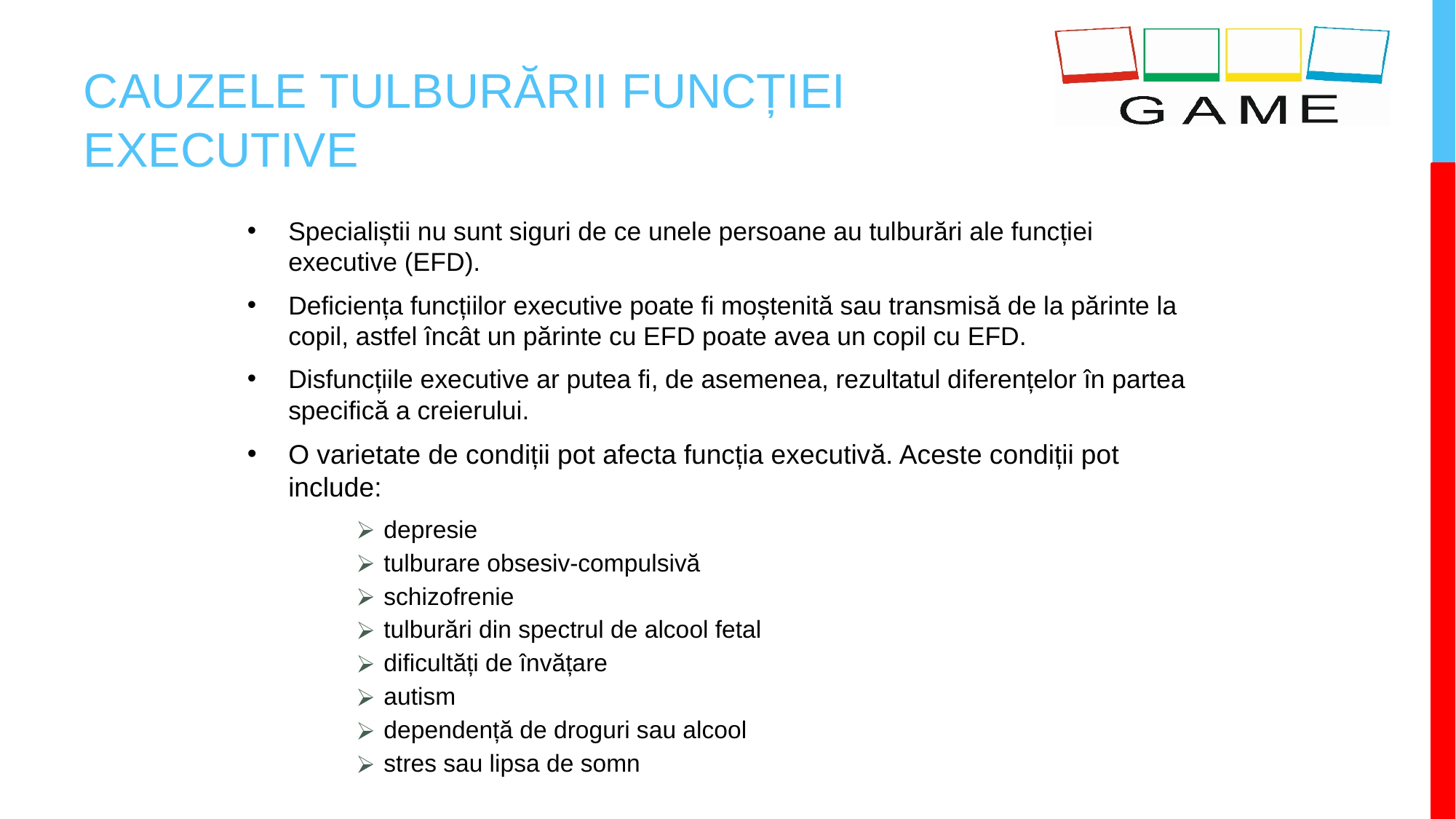

# CAUZELE TULBURĂRII FUNCȚIEI EXECUTIVE
Specialiștii nu sunt siguri de ce unele persoane au tulburări ale funcției executive (EFD).
Deficiența funcțiilor executive poate fi moștenită sau transmisă de la părinte la copil, astfel încât un părinte cu EFD poate avea un copil cu EFD.
Disfuncțiile executive ar putea fi, de asemenea, rezultatul diferențelor în partea specifică a creierului.
O varietate de condiții pot afecta funcția executivă. Aceste condiții pot include:
depresie
tulburare obsesiv-compulsivă
schizofrenie
tulburări din spectrul de alcool fetal
dificultăți de învățare
autism
dependență de droguri sau alcool
stres sau lipsa de somn